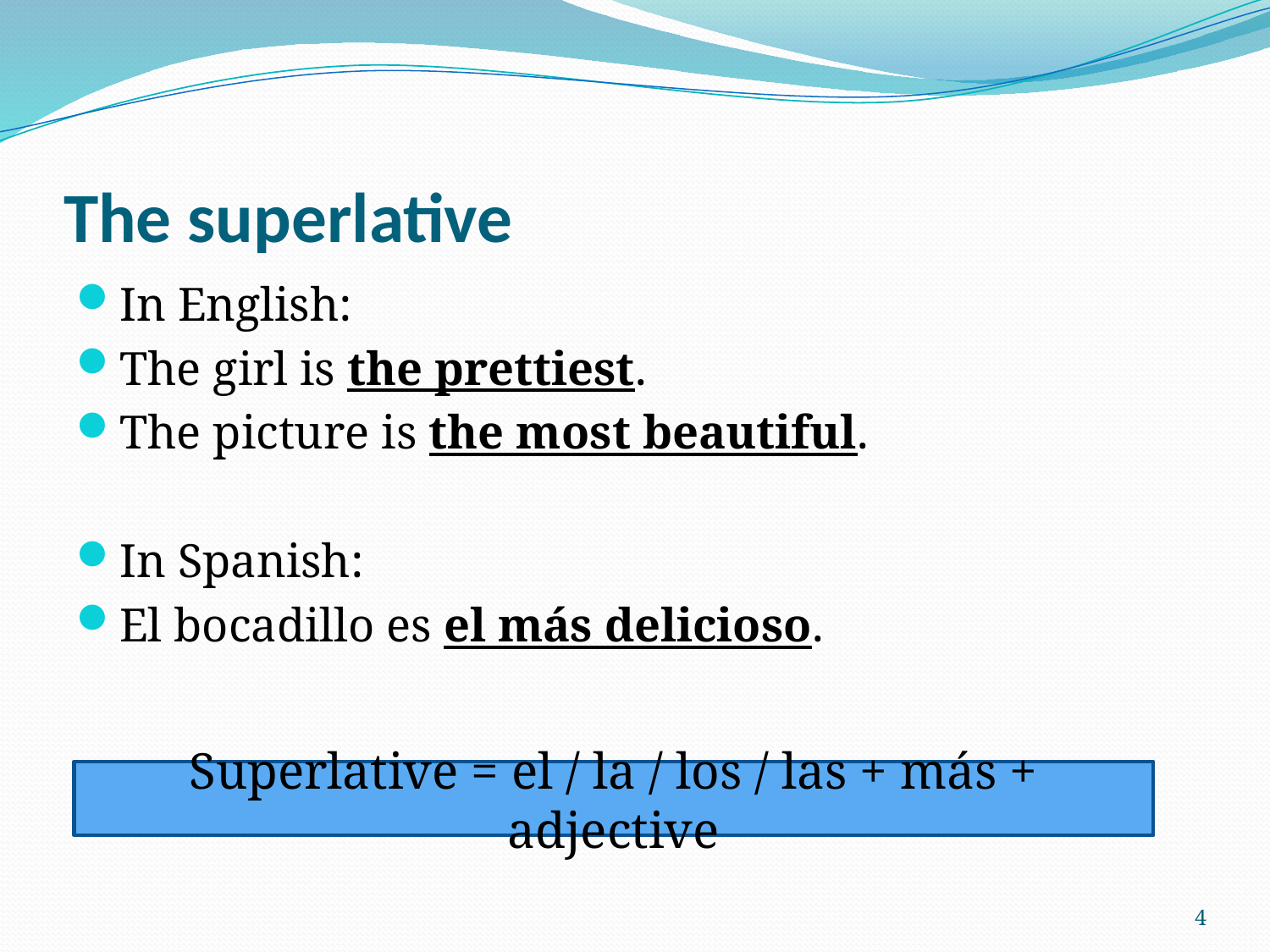

# The superlative
In English:
The girl is the prettiest.
The picture is the most beautiful.

In Spanish:
El bocadillo es el más delicioso.

Superlative = el / la / los / las + más + adjective
4